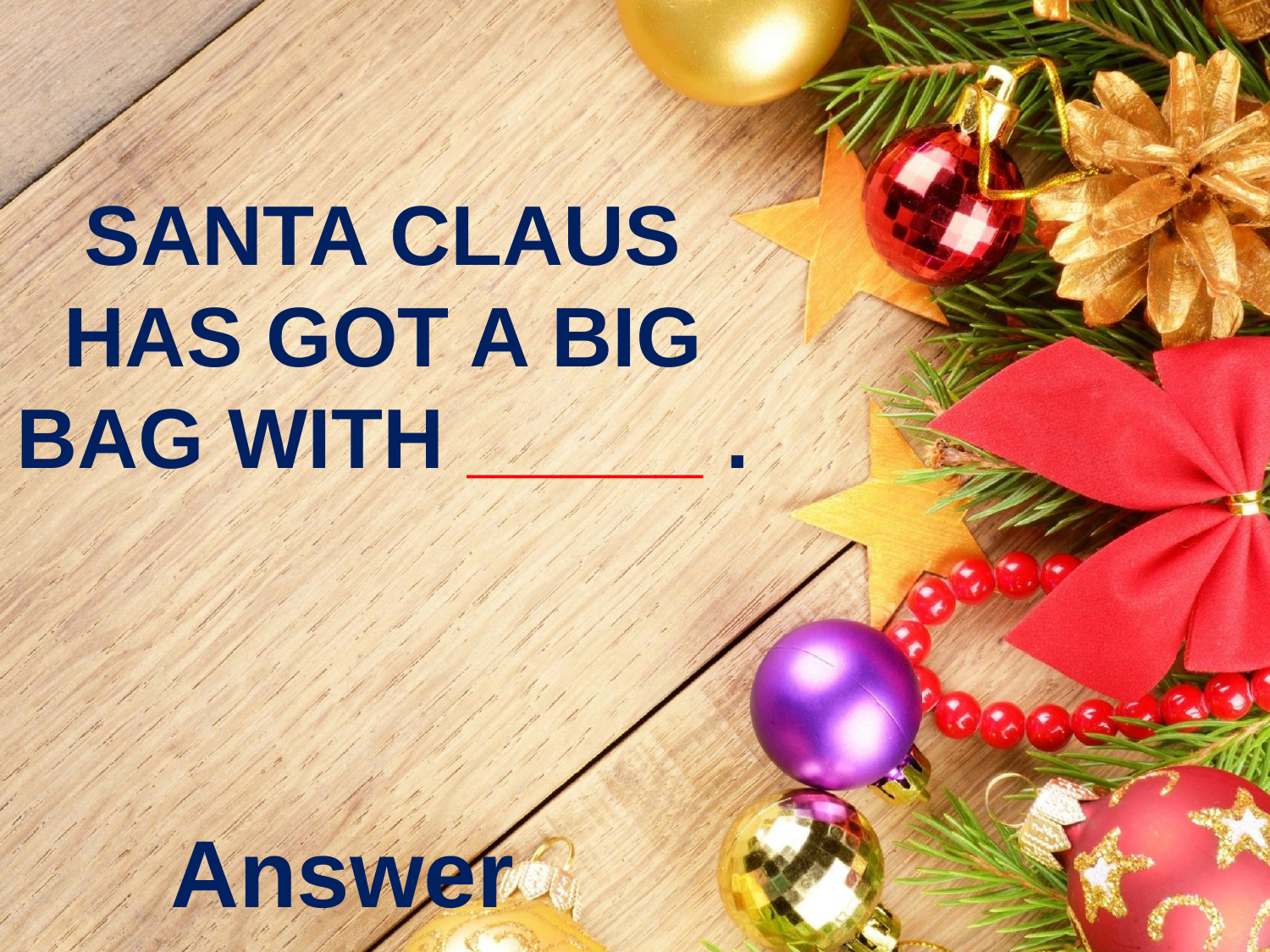

# Santa claus has got a big bag with _____ .
Answer